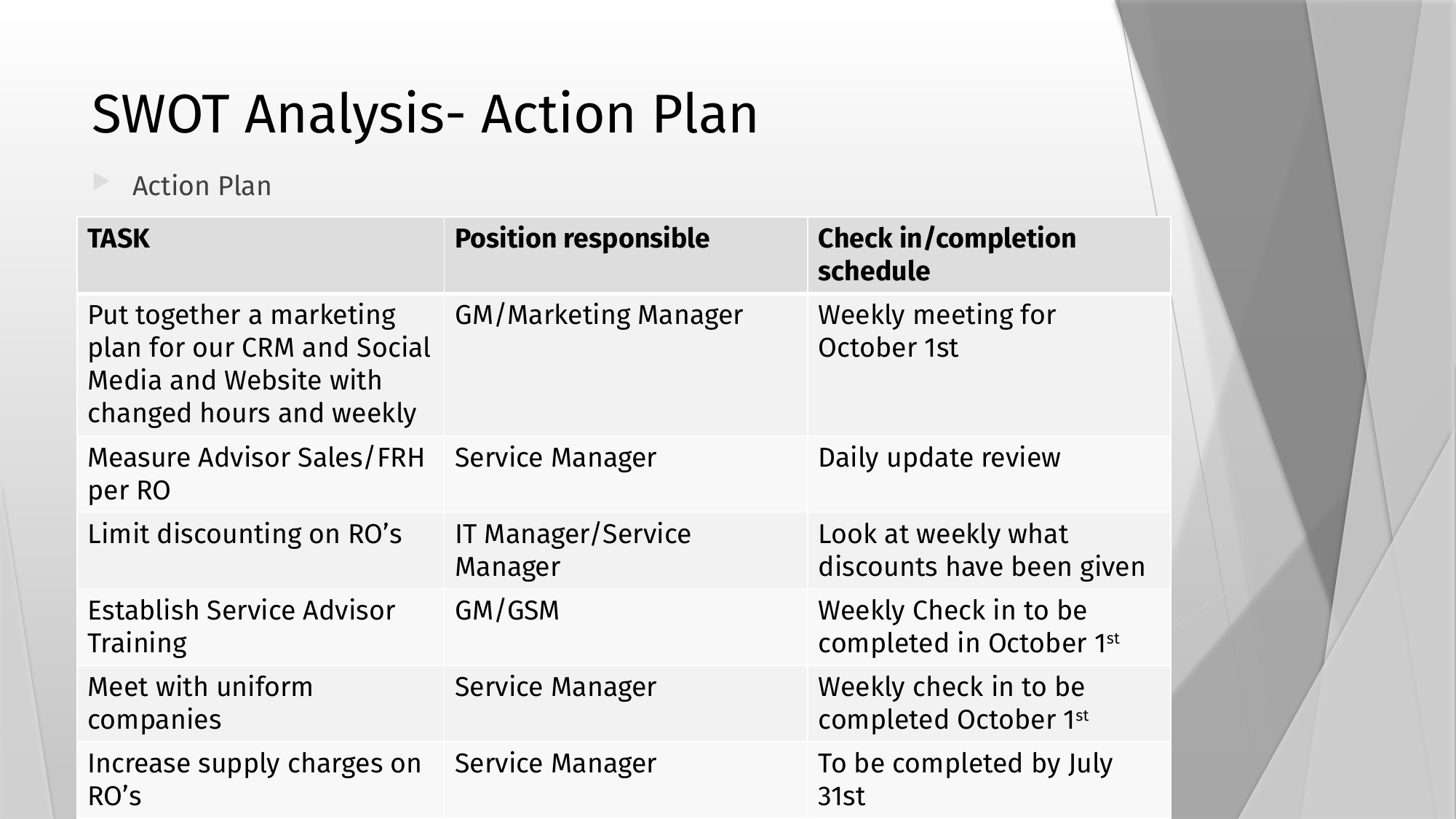

# SWOT Analysis- Action Plan
Action Plan

| TASK | Position responsible | Check in/completion schedule |
| --- | --- | --- |
| Put together a marketing plan for our CRM and Social Media and Website with changed hours and weekly | GM/Marketing Manager | Weekly meeting for October 1st |
| Measure Advisor Sales/FRH per RO | Service Manager | Daily update review |
| Limit discounting on RO’s | IT Manager/Service Manager | Look at weekly what discounts have been given |
| Establish Service Advisor Training | GM/GSM | Weekly Check in to be completed in October 1st |
| Meet with uniform companies | Service Manager | Weekly check in to be completed October 1st |
| Increase supply charges on RO’s | Service Manager | To be completed by July 31st |
|  |  |  |